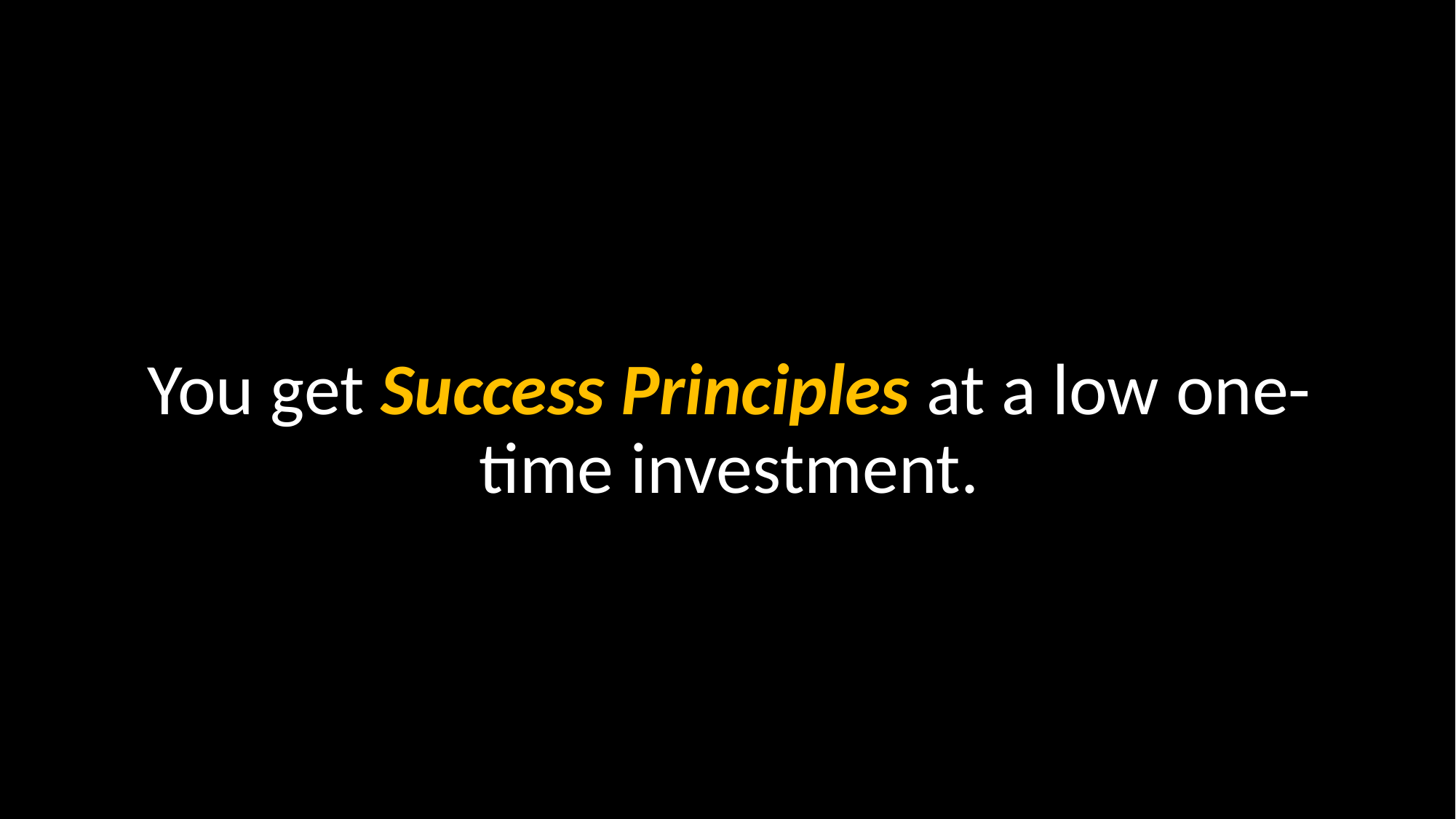

You get Success Principles at a low one-time investment.